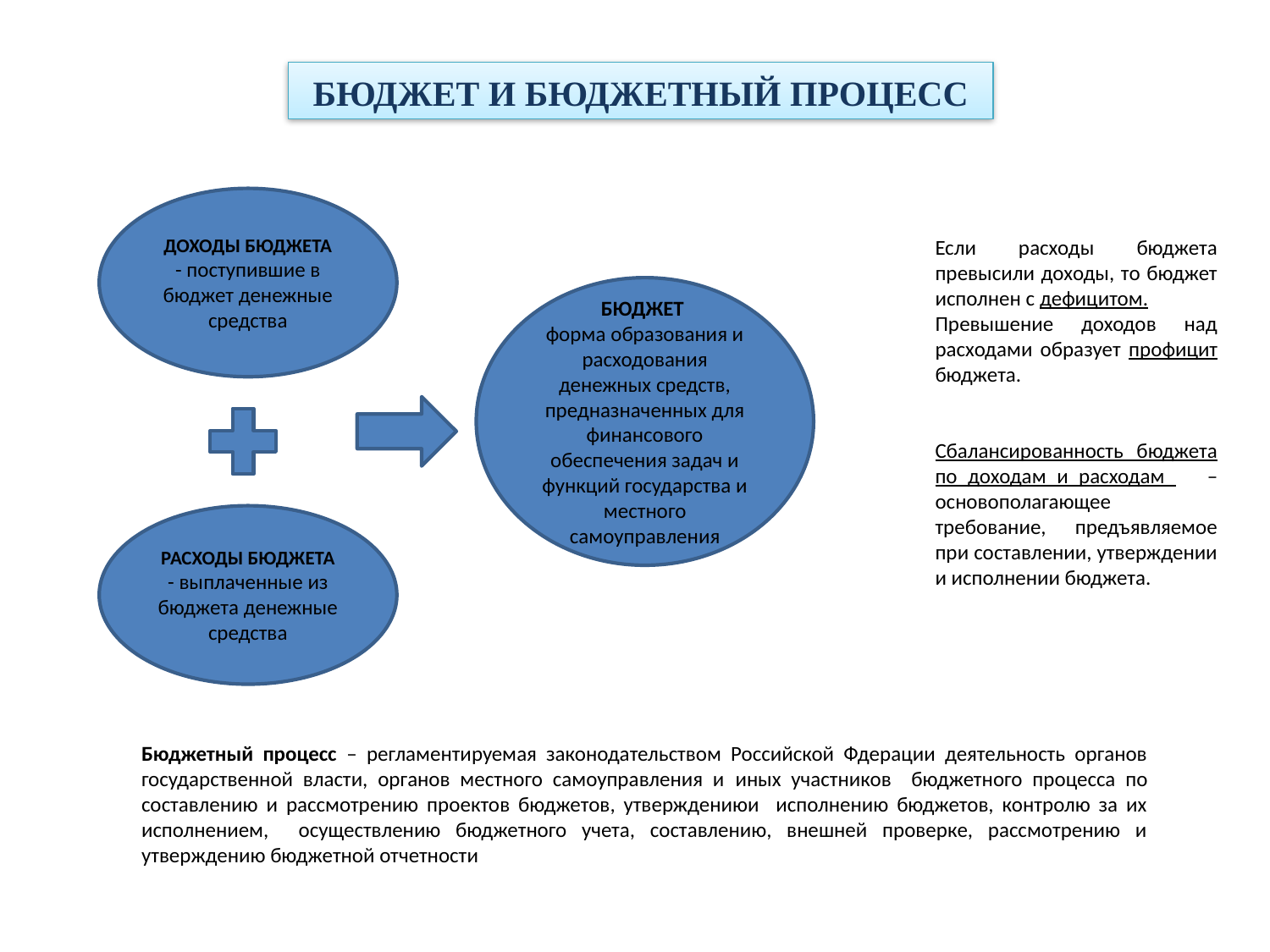

БЮДЖЕТ И БЮДЖЕТНЫЙ ПРОЦЕСС
ДОХОДЫ БЮДЖЕТА
- поступившие в бюджет денежные средства
Если расходы бюджета превысили доходы, то бюджет исполнен с дефицитом.
Превышение доходов над расходами образует профицит бюджета.

Сбалансированность бюджета по доходам и расходам    – основополагающее требование, предъявляемое при составлении, утверждении и исполнении бюджета.
БЮДЖЕТ
форма образования и расходования денежных средств, предназначенных для финансового обеспечения задач и функций государства и местного самоуправления

РАСХОДЫ БЮДЖЕТА
- выплаченные из бюджета денежные средства
Бюджетный процесс – регламентируемая законодательством Российской Фдерации деятельность органов государственной власти, органов местного самоуправления и иных участников  бюджетного процесса по составлению и рассмотрению проектов бюджетов, утверждениюи  исполнению бюджетов, контролю за их исполнением,  осуществлению бюджетного учета, составлению, внешней проверке, рассмотрению и утверждению бюджетной отчетности